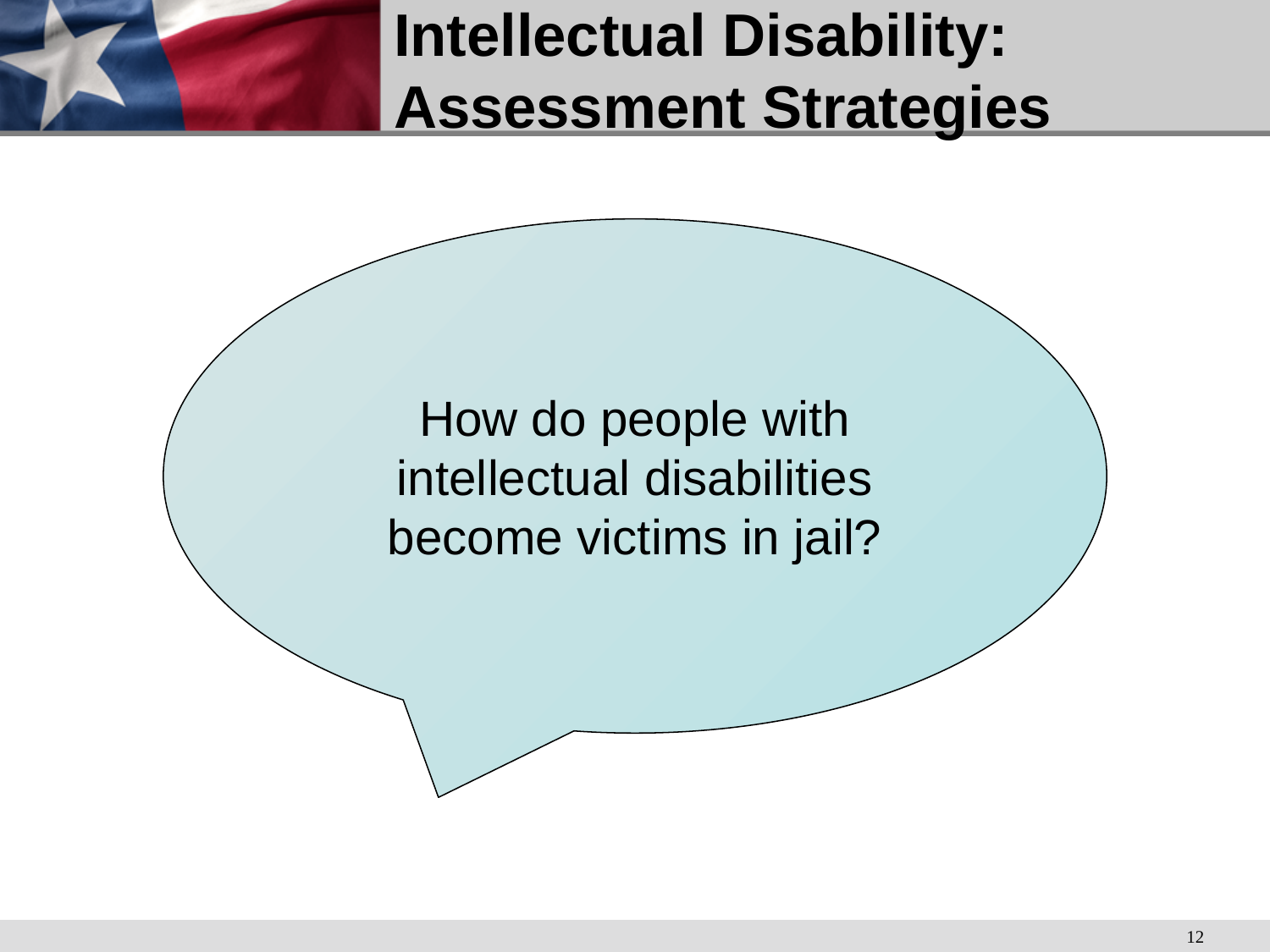

# Intellectual Disability: Assessment Strategies
How do people with intellectual disabilities become victims in jail?
12